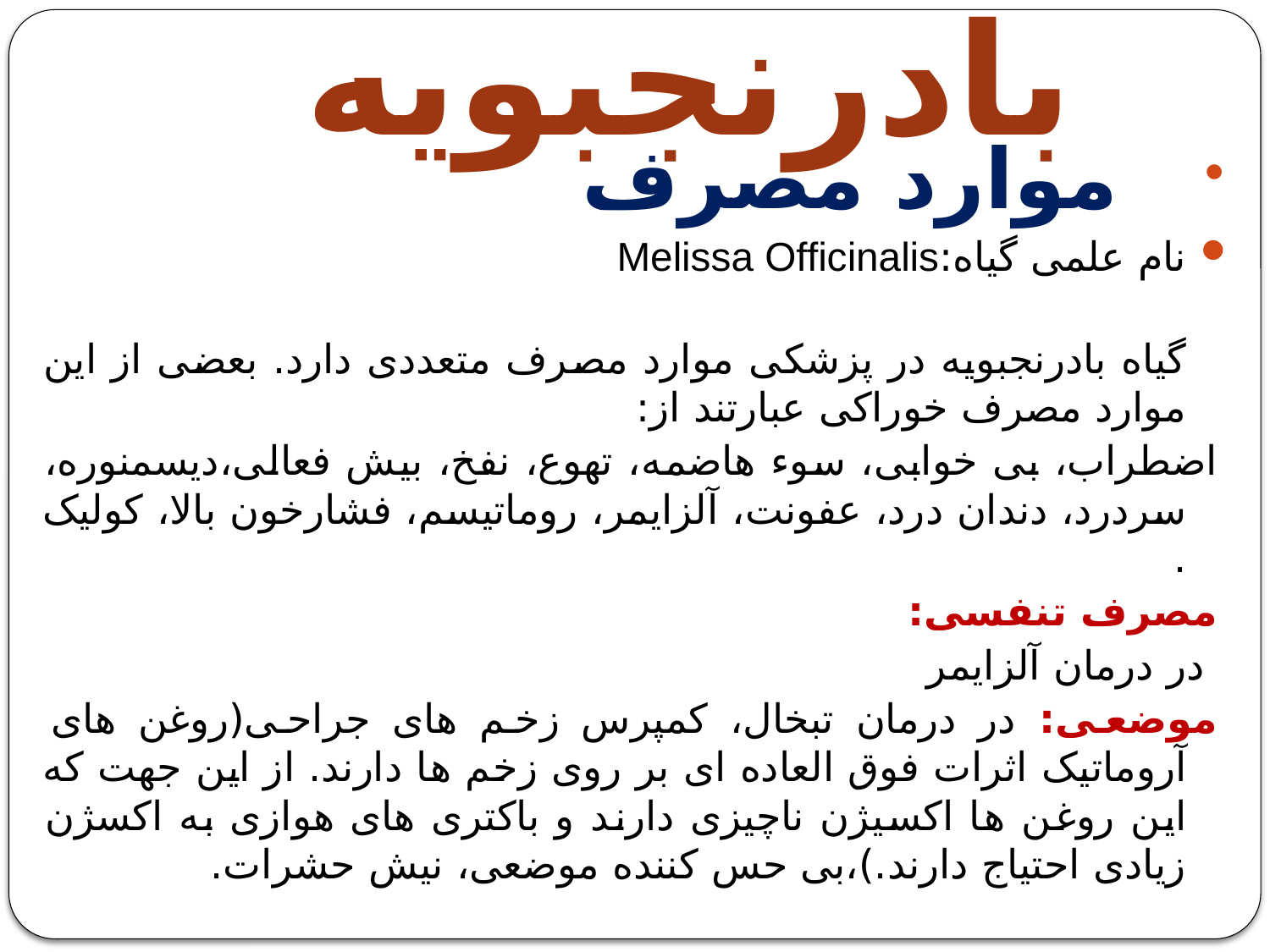

# بادرنجبویه
   موارد مصرف
نام علمی گیاه:Melissa Officinalis
گیاه بادرنجبویه در پزشکی موارد مصرف متعددی دارد. بعضی از این موارد مصرف خوراکی عبارتند از:
اضطراب، بی خوابی، سوء هاضمه، تهوع، نفخ، بیش فعالی،دیسمنوره، سردرد، دندان درد، عفونت، آلزایمر، روماتیسم، فشارخون بالا، کولیک .
مصرف تنفسی:
 در درمان آلزایمر
موضعی: در درمان تبخال، کمپرس زخم های جراحی(روغن های آروماتیک اثرات فوق العاده ای بر روی زخم ها دارند. از این جهت که این روغن ها اکسیژن ناچیزی دارند و باکتری های هوازی به اکسژن زیادی احتیاج دارند.)،بی حس کننده موضعی، نیش حشرات.